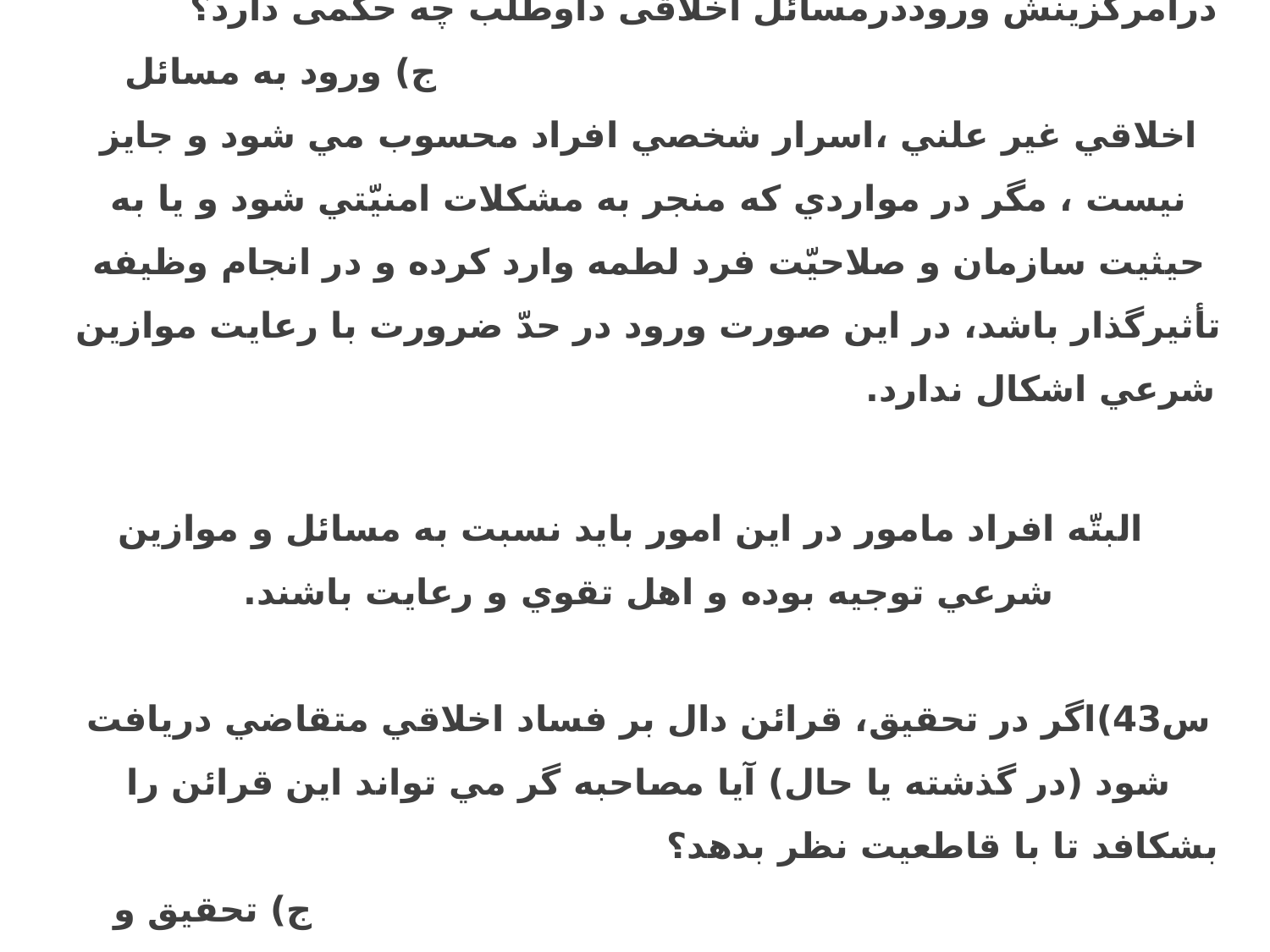

3/2-تحقیق ازمسائل اخلاقی داوطلب                                                                                                                س42) درامرگزینش وروددرمسائل اخلاقی داوطلب چه حکمی دارد؟                                                                      ج) ورود به مسائل اخلاقي غير علني ،اسرار شخصي افراد محسوب مي شود و جايز نيست ، مگر در مواردي كه منجر به مشكلات امنيّتي شود و يا به حيثيت سازمان و صلاحيّت فرد لطمه وارد كرده و در انجام وظيفه تأثيرگذار باشد، در اين صورت ورود در حدّ ضرورت با رعايت موازين شرعي اشكال ندارد.
   البتّه افراد مامور در اين امور بايد نسبت به مسائل و موازين شرعي توجيه بوده و اهل تقوي و رعايت باشند.

س43)اگر در تحقيق، قرائن دال بر فساد اخلاقي متقاضي دريافت شود (در گذشته يا حال) آيا مصاحبه گر مي تواند اين قرائن را بشكافد تا با قاطعيت نظر بدهد؟                                                                                                                        ج) تحقیق و پيگيري مسائل اخلاقي جايز نيست و در ساير مسائل تا حدي كه شرايط پذيرش احراز شود،پیگیری جایزاست.